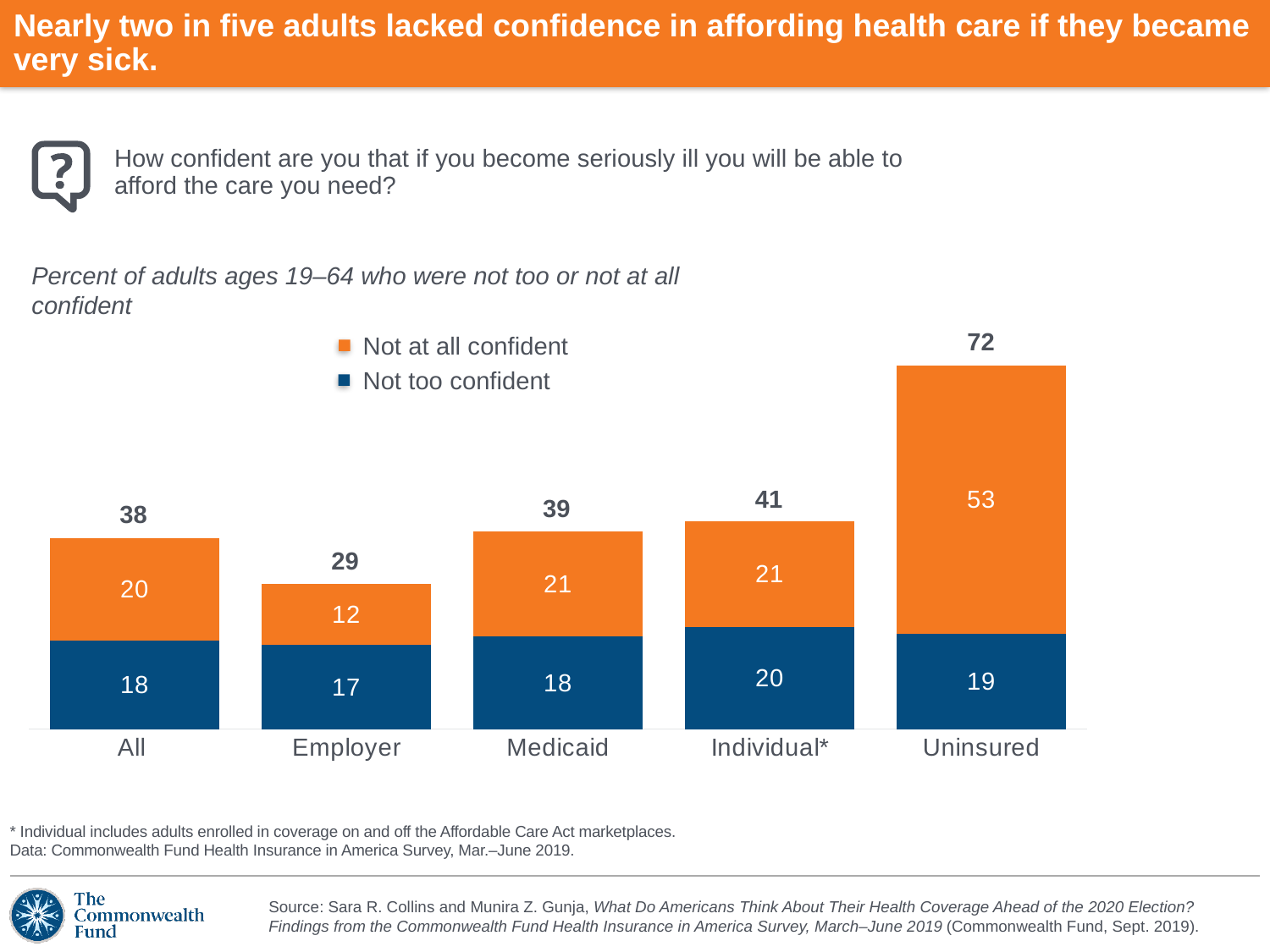

# Nearly two in five adults lacked confidence in affording health care if they became very sick.
How confident are you that if you become seriously ill you will be able to afford the care you need?

### Chart

| Category | Not too confident | Not at all confident |
|---|---|---|
| All  | 17.51 | 20.43 |
| Employer | 16.689999999999998 | 12.15 |
| Medicaid | 18.38 | 20.84 |
| Individual* | 20.31 | 20.89 |
| Uninsured | 18.88 | 53.38 |
Percent of adults ages 19–64 who were not too or not at all confident
72
Not at all confident

Not too confident

41
39
38
29
* Individual includes adults enrolled in coverage on and off the Affordable Care Act marketplaces.
Data: Commonwealth Fund Health Insurance in America Survey, Mar.–June 2019.